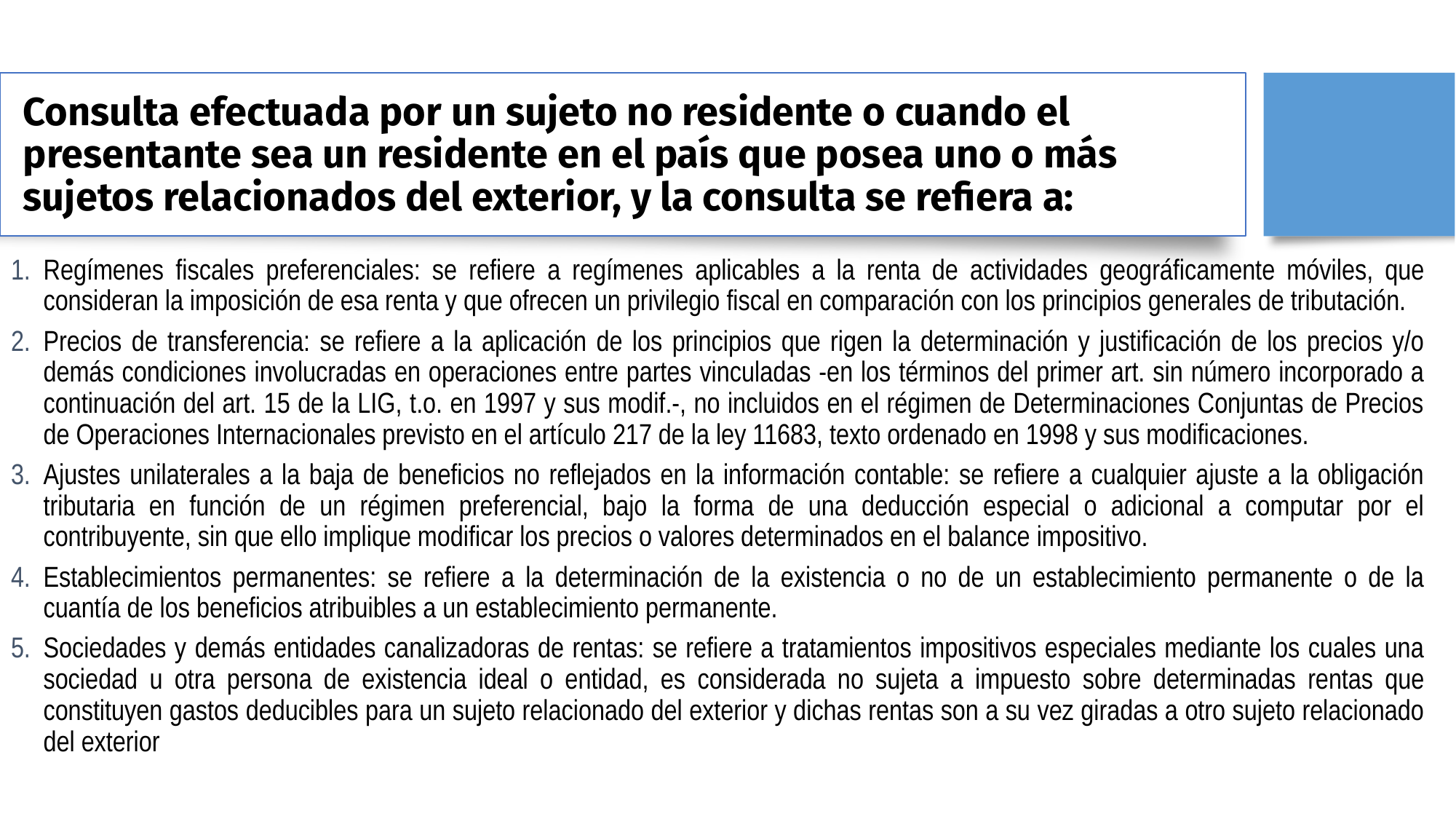

# Consulta efectuada por un sujeto no residente o cuando el presentante sea un residente en el país que posea uno o más sujetos relacionados del exterior, y la consulta se refiera a:
Regímenes fiscales preferenciales: se refiere a regímenes aplicables a la renta de actividades geográficamente móviles, que consideran la imposición de esa renta y que ofrecen un privilegio fiscal en comparación con los principios generales de tributación.
Precios de transferencia: se refiere a la aplicación de los principios que rigen la determinación y justificación de los precios y/o demás condiciones involucradas en operaciones entre partes vinculadas -en los términos del primer art. sin número incorporado a continuación del art. 15 de la LIG, t.o. en 1997 y sus modif.-, no incluidos en el régimen de Determinaciones Conjuntas de Precios de Operaciones Internacionales previsto en el artículo 217 de la ley 11683, texto ordenado en 1998 y sus modificaciones.
Ajustes unilaterales a la baja de beneficios no reflejados en la información contable: se refiere a cualquier ajuste a la obligación tributaria en función de un régimen preferencial, bajo la forma de una deducción especial o adicional a computar por el contribuyente, sin que ello implique modificar los precios o valores determinados en el balance impositivo.
Establecimientos permanentes: se refiere a la determinación de la existencia o no de un establecimiento permanente o de la cuantía de los beneficios atribuibles a un establecimiento permanente.
Sociedades y demás entidades canalizadoras de rentas: se refiere a tratamientos impositivos especiales mediante los cuales una sociedad u otra persona de existencia ideal o entidad, es considerada no sujeta a impuesto sobre determinadas rentas que constituyen gastos deducibles para un sujeto relacionado del exterior y dichas rentas son a su vez giradas a otro sujeto relacionado del exterior